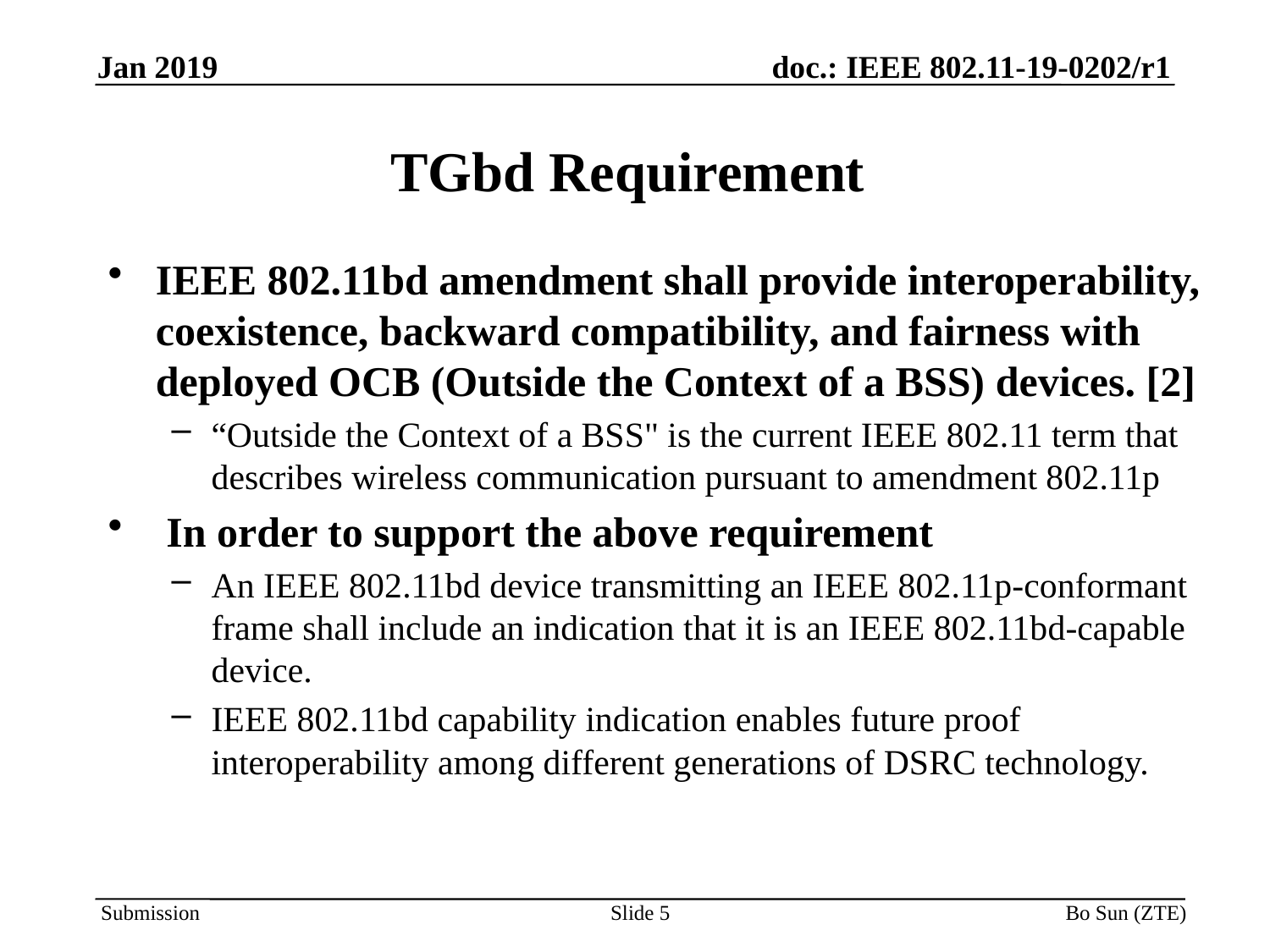

# TGbd Requirement
IEEE 802.11bd amendment shall provide interoperability, coexistence, backward compatibility, and fairness with deployed OCB (Outside the Context of a BSS) devices. [2]
“Outside the Context of a BSS" is the current IEEE 802.11 term that describes wireless communication pursuant to amendment 802.11p
 In order to support the above requirement
An IEEE 802.11bd device transmitting an IEEE 802.11p-conformant frame shall include an indication that it is an IEEE 802.11bd-capable device.
IEEE 802.11bd capability indication enables future proof interoperability among different generations of DSRC technology.

Slide 5
Bo Sun (ZTE)